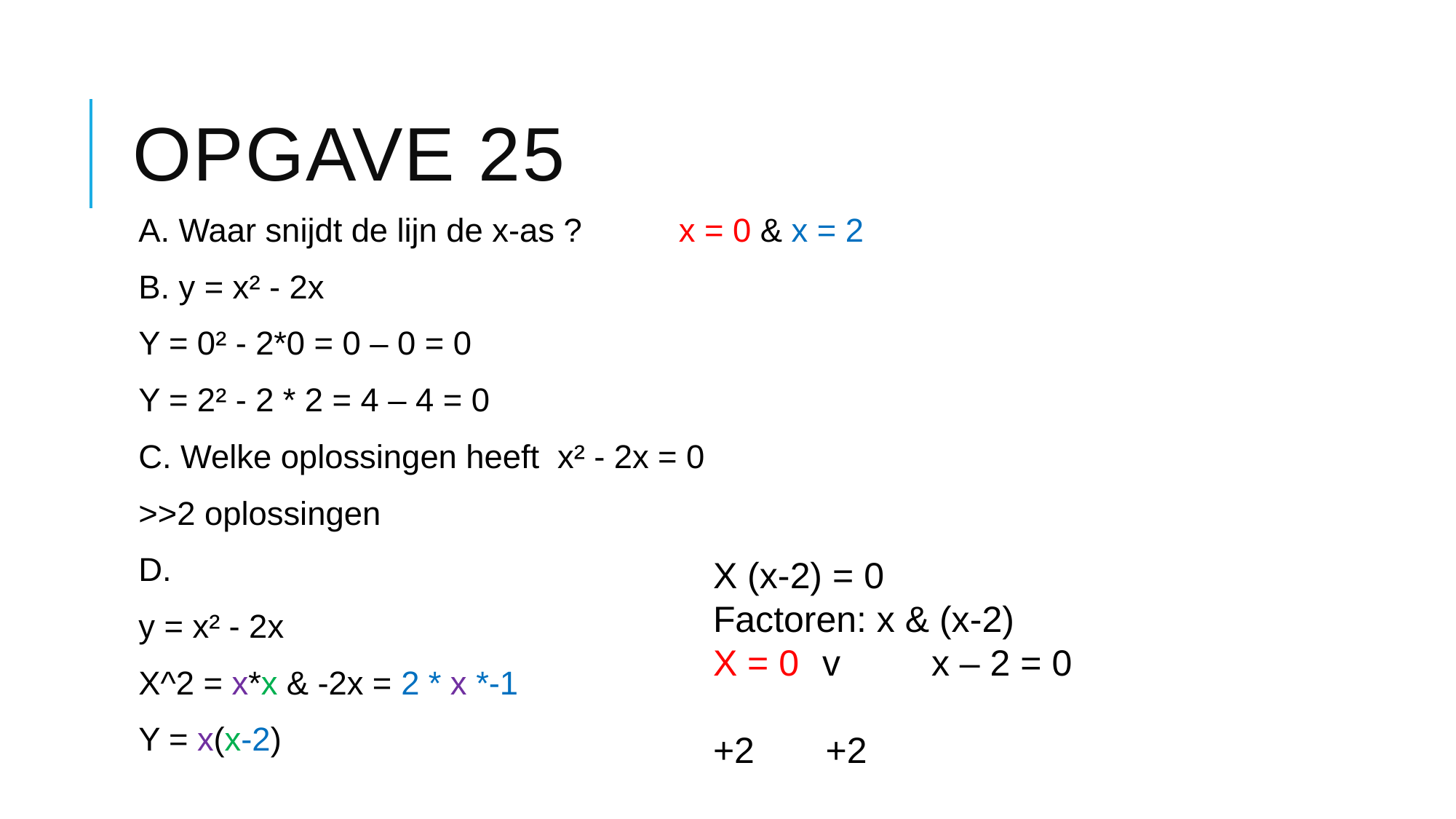

# Opgave 25
A. Waar snijdt de lijn de x-as ?		x = 0 & x = 2
B. y = x² - 2x
Y = 0² - 2*0 = 0 – 0 = 0
Y = 2² - 2 * 2 = 4 – 4 = 0
C. Welke oplossingen heeft  x² - 2x = 0
>>2 oplossingen
D.
y = x² - 2x
X^2 = x*x & -2x = 2 * x *-1
Y = x(x-2)

X (x-2) = 0
Factoren: x & (x-2)
X = 0	v	x – 2 = 0
			 +2       +2
			   x = 2